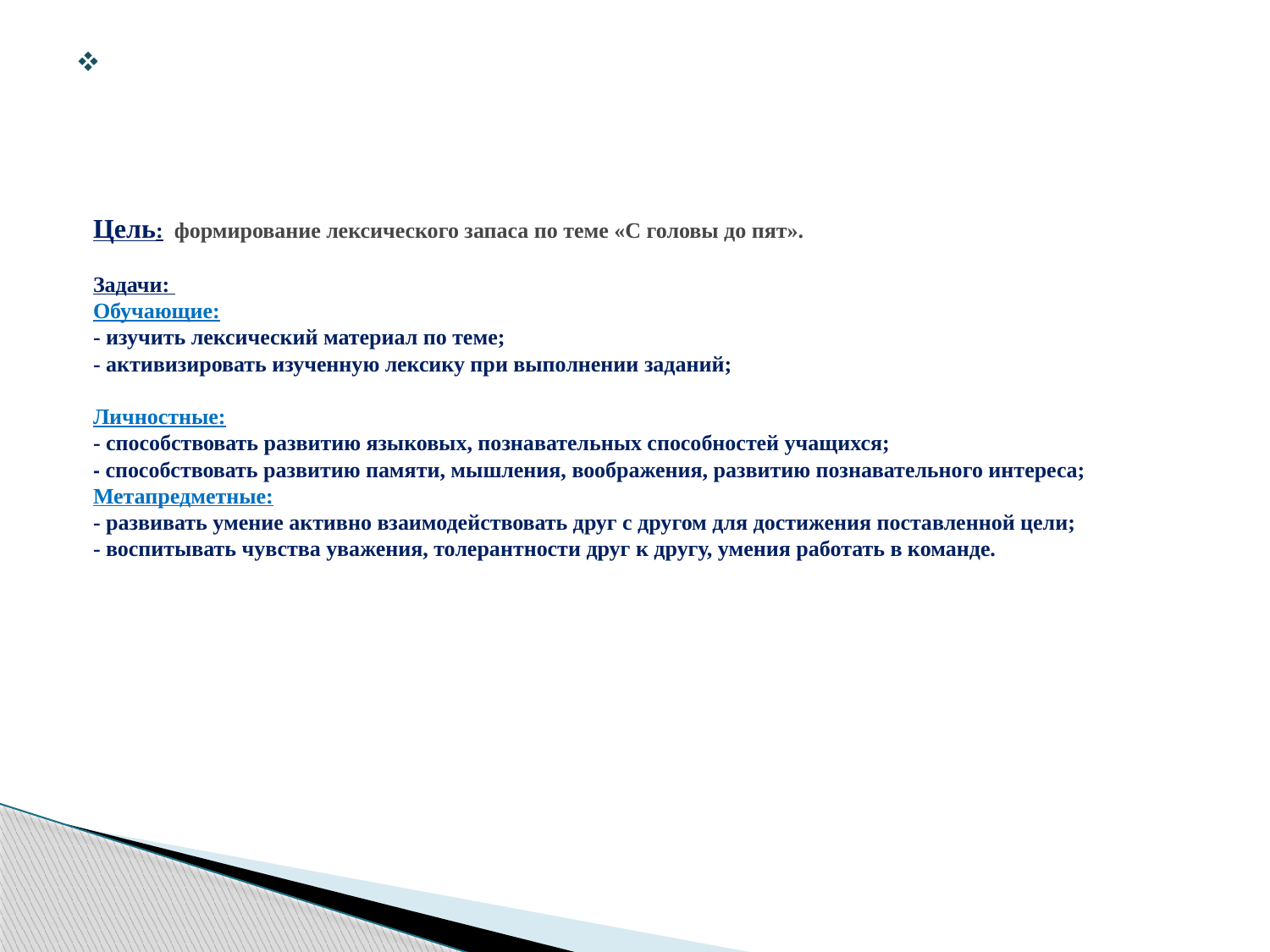

# Цель:  формирование лексического запаса по теме «С головы до пят». Задачи: Обучающие: - изучить лексический материал по теме; - активизировать изученную лексику при выполнении заданий; Личностные: - способствовать развитию языковых, познавательных способностей учащихся; - способствовать развитию памяти, мышления, воображения, развитию познавательного интереса; Метапредметные: - развивать умение активно взаимодействовать друг с другом для достижения поставленной цели; - воспитывать чувства уважения, толерантности друг к другу, умения работать в команде.